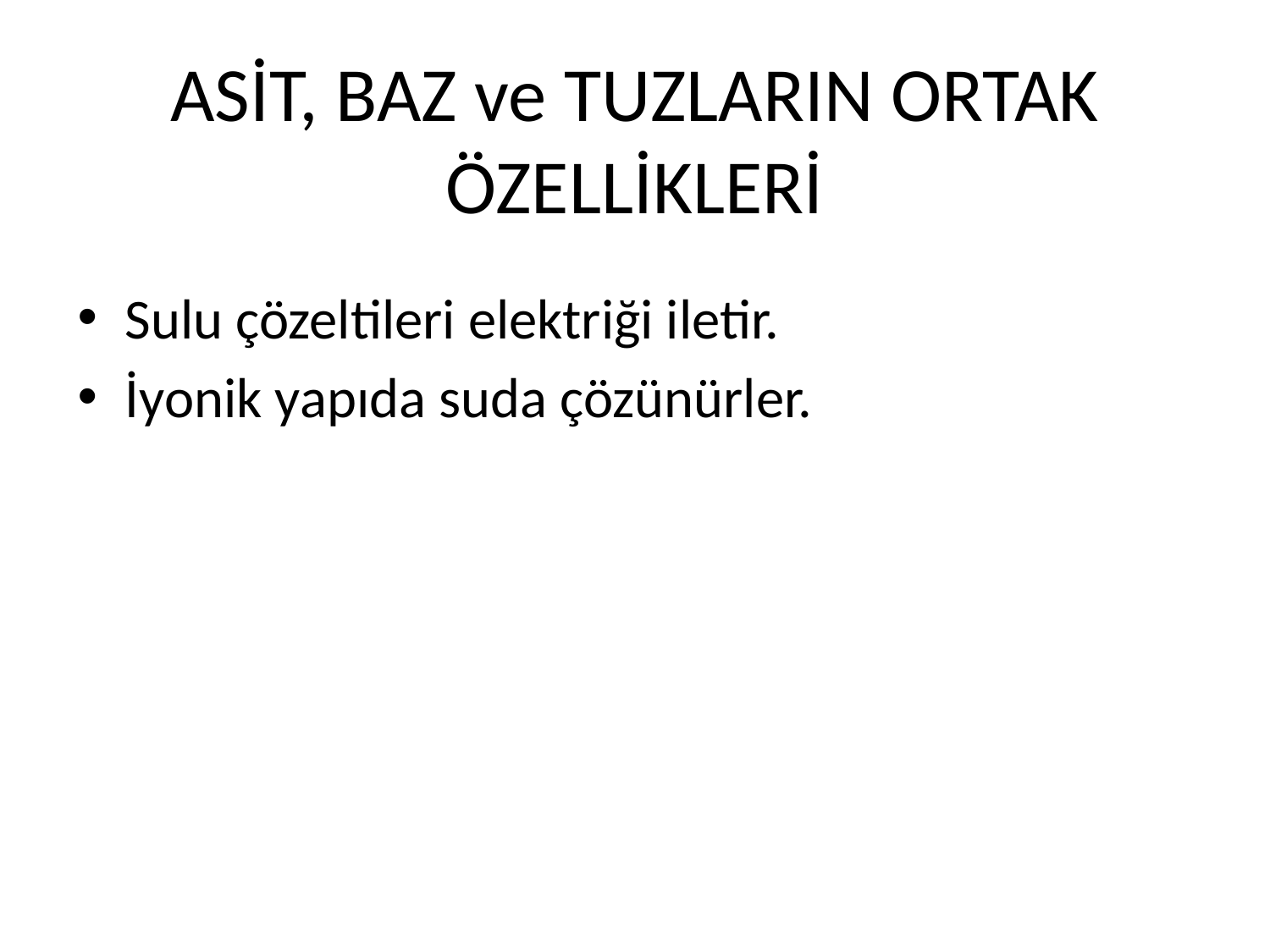

# ASİT, BAZ ve TUZLARIN ORTAK ÖZELLİKLERİ
Sulu çözeltileri elektriği iletir.
İyonik yapıda suda çözünürler.